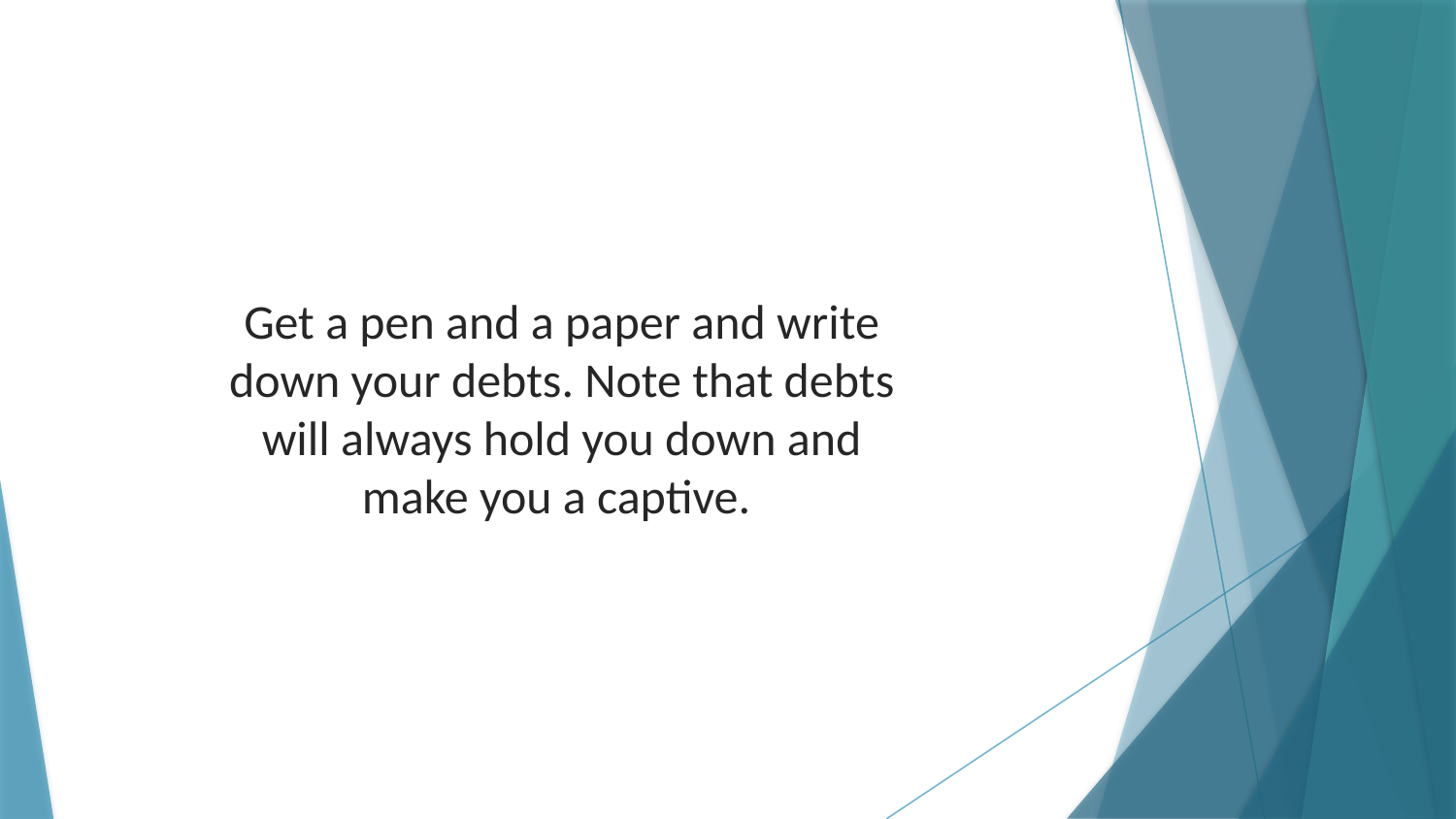

Get a pen and a paper and write down your debts. Note that debts will always hold you down and make you a captive.